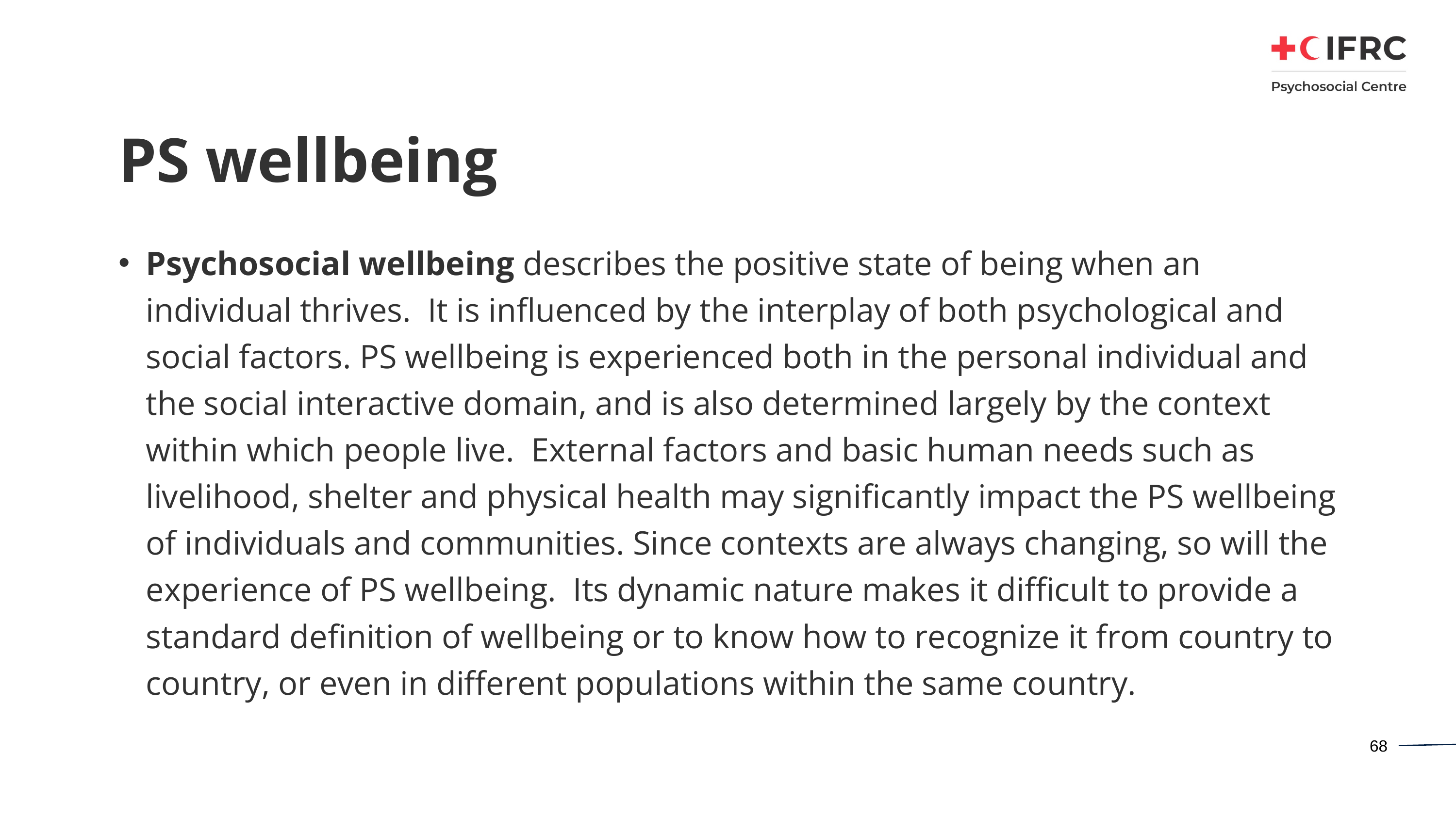

# PS wellbeing
Psychosocial wellbeing describes the positive state of being when an individual thrives.  It is influenced by the interplay of both psychological and social factors. PS wellbeing is experienced both in the personal individual and the social interactive domain, and is also determined largely by the context within which people live.  External factors and basic human needs such as livelihood, shelter and physical health may significantly impact the PS wellbeing of individuals and communities. Since contexts are always changing, so will the experience of PS wellbeing.  Its dynamic nature makes it difficult to provide a standard definition of wellbeing or to know how to recognize it from country to country, or even in different populations within the same country.